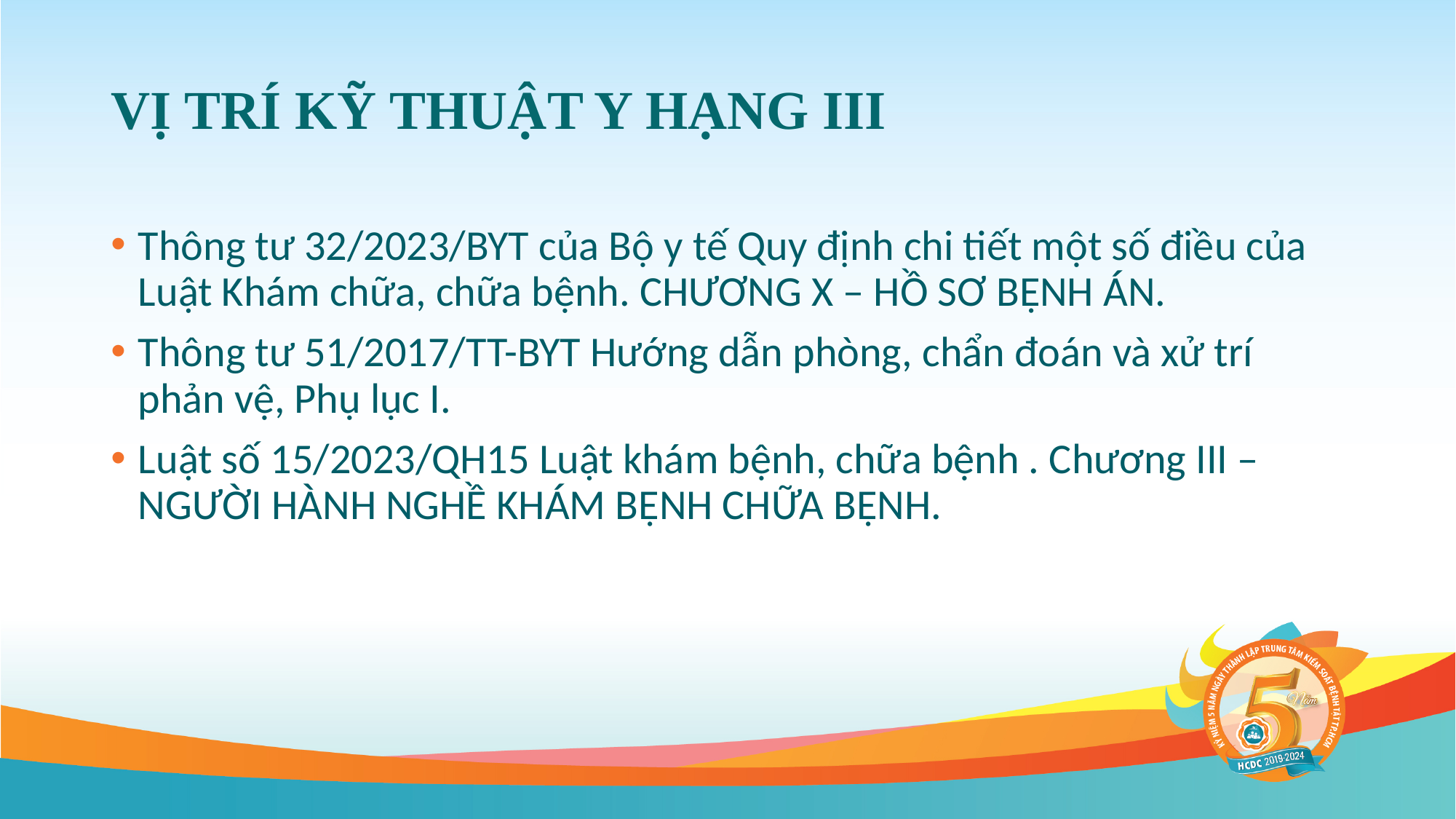

# VỊ TRÍ KỸ THUẬT Y HẠNG III
Thông tư 32/2023/BYT của Bộ y tế Quy định chi tiết một số điều của Luật Khám chữa, chữa bệnh. CHƯƠNG X – HỒ SƠ BỆNH ÁN.
Thông tư 51/2017/TT-BYT Hướng dẫn phòng, chẩn đoán và xử trí phản vệ, Phụ lục I.
Luật số 15/2023/QH15 Luật khám bệnh, chữa bệnh . Chương III – NGƯỜI HÀNH NGHỀ KHÁM BỆNH CHỮA BỆNH.